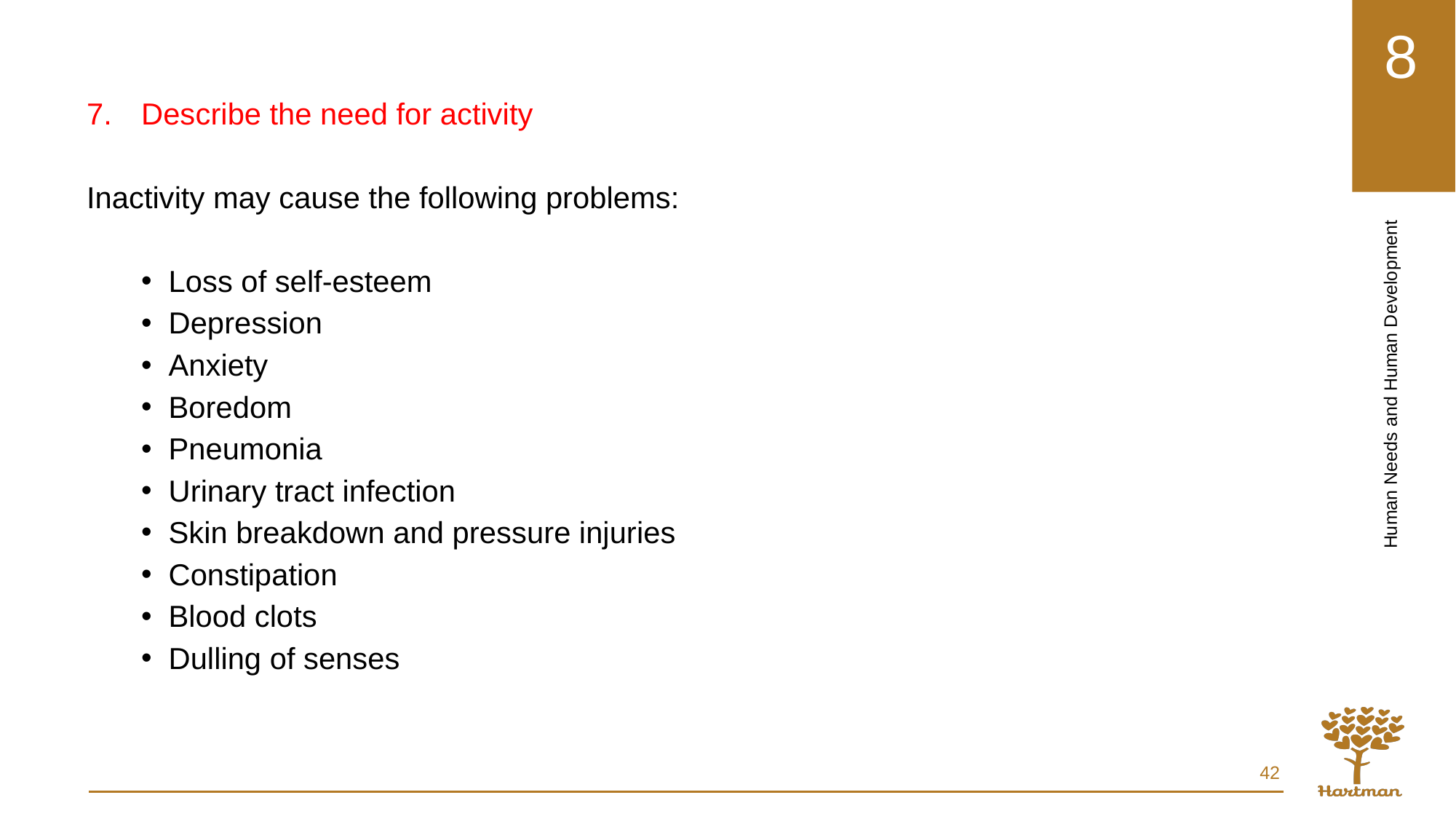

Describe the need for activity

Inactivity may cause the following problems:

Loss of self-esteem
Depression
Anxiety
Boredom
Pneumonia
Urinary tract infection
Skin breakdown and pressure injuries
Constipation
Blood clots
Dulling of senses

42